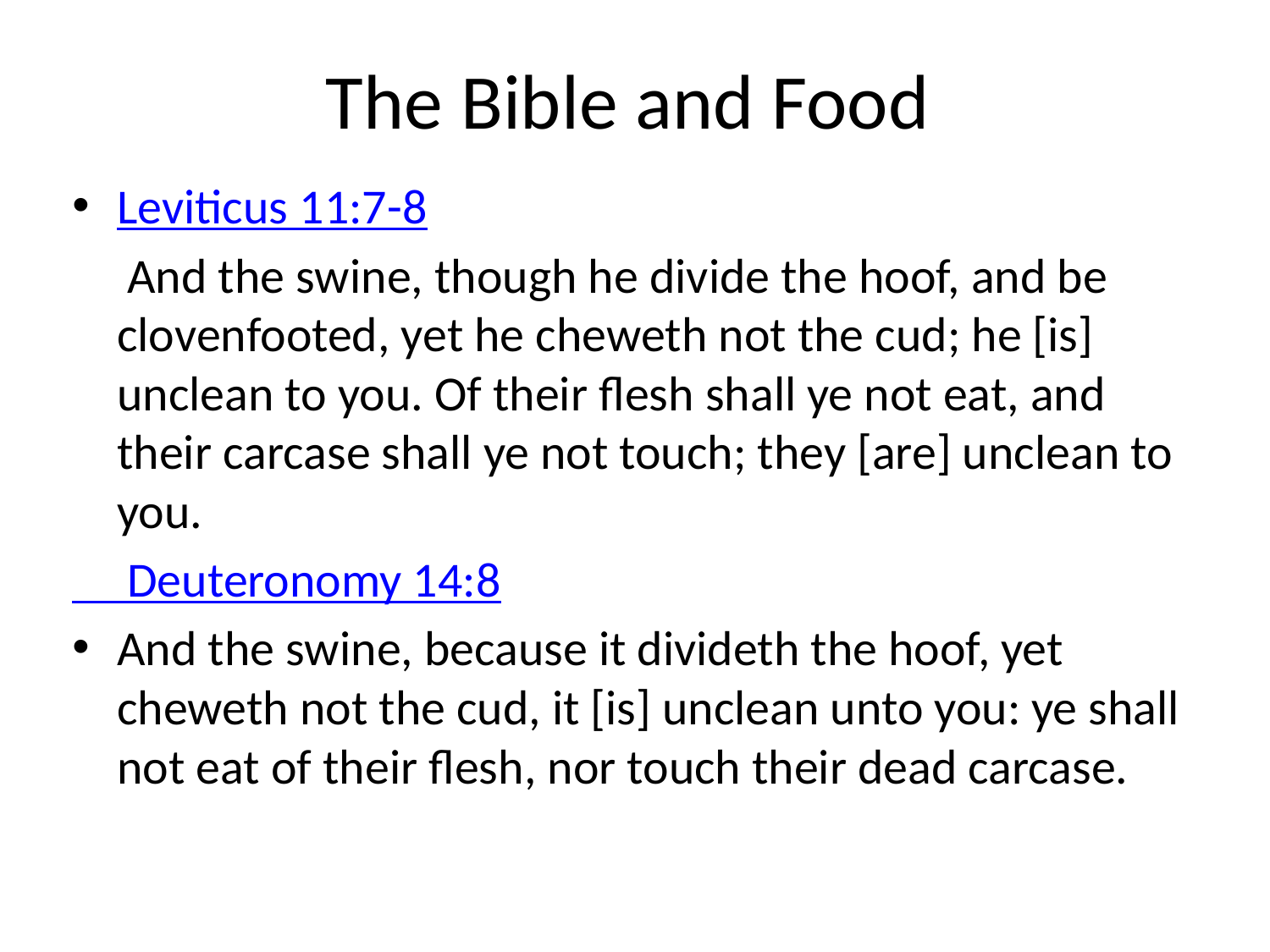

# The Bible and Food
Leviticus 11:7-8
     And the swine, though he divide the hoof, and be clovenfooted, yet he cheweth not the cud; he [is] unclean to you. Of their flesh shall ye not eat, and their carcase shall ye not touch; they [are] unclean to you.
     Deuteronomy 14:8
And the swine, because it divideth the hoof, yet cheweth not the cud, it [is] unclean unto you: ye shall not eat of their flesh, nor touch their dead carcase.